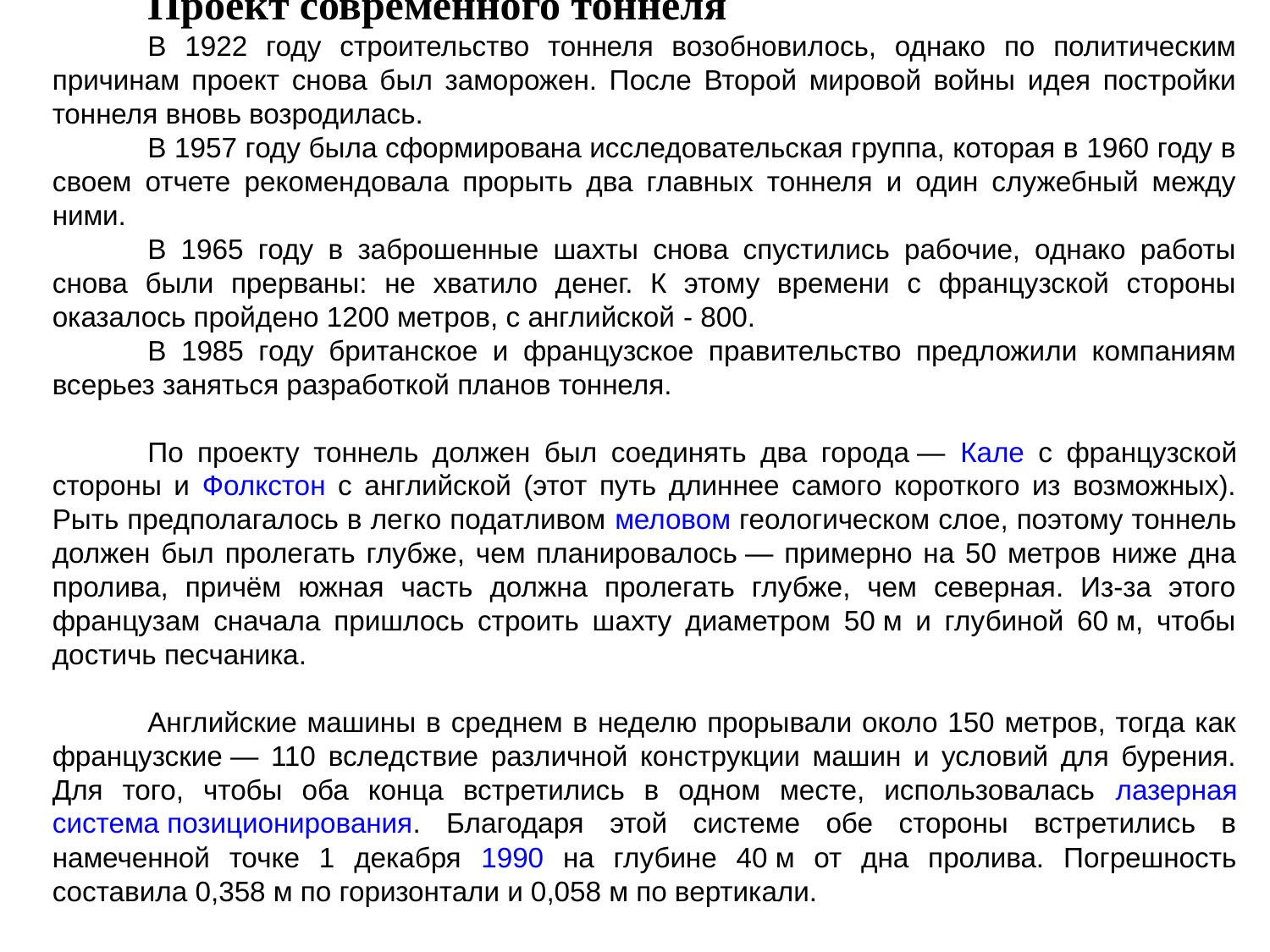

Проект современного тоннеля
В 1922 году строительство тоннеля возобновилось, однако по политическим причинам проект снова был заморожен. После Второй мировой войны идея постройки тоннеля вновь возродилась.
В 1957 году была сформирована исследовательская группа, которая в 1960 году в своем отчете рекомендовала прорыть два главных тоннеля и один служебный между ними.
В 1965 году в заброшенные шахты снова спустились рабочие, однако работы снова были прерваны: не хватило денег. К этому времени с французской стороны оказалось пройдено 1200 метров, с английской ‑ 800.
В 1985 году британское и французское правительство предложили компаниям всерьез заняться разработкой планов тоннеля.
По проекту тоннель должен был соединять два города — Кале с французской стороны и Фолкстон с английской (этот путь длиннее самого короткого из возможных). Рыть предполагалось в легко податливом меловом геологическом слое, поэтому тоннель должен был пролегать глубже, чем планировалось — примерно на 50 метров ниже дна пролива, причём южная часть должна пролегать глубже, чем северная. Из-за этого французам сначала пришлось строить шахту диаметром 50 м и глубиной 60 м, чтобы достичь песчаника.
Английские машины в среднем в неделю прорывали около 150 метров, тогда как французские — 110 вследствие различной конструкции машин и условий для бурения. Для того, чтобы оба конца встретились в одном месте, использовалась лазерная система позиционирования. Благодаря этой системе обе стороны встретились в намеченной точке 1 декабря 1990 на глубине 40 м от дна пролива. Погрешность составила 0,358 м по горизонтали и 0,058 м по вертикали.